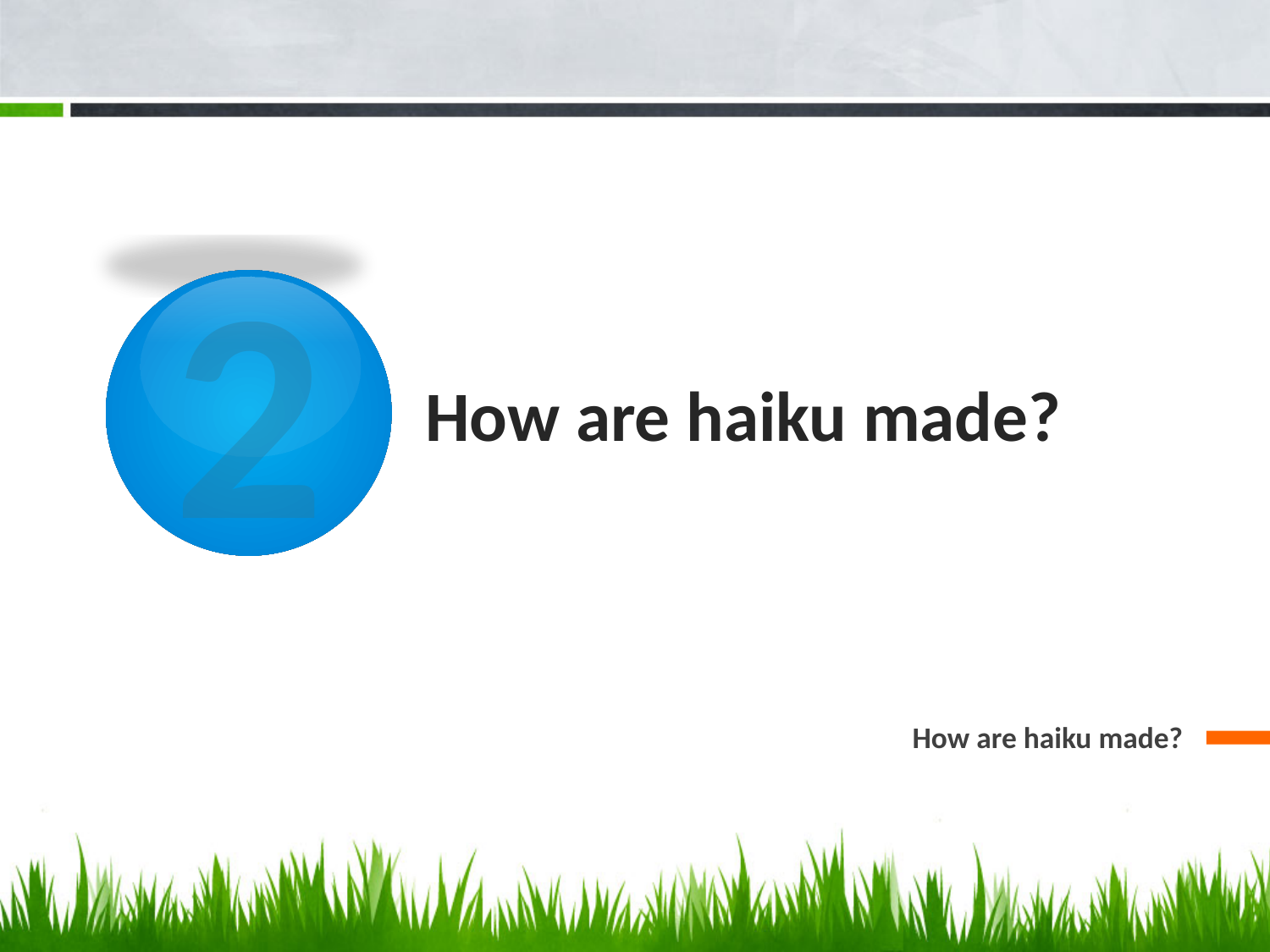

2

# How are haiku made?
How are haiku made?